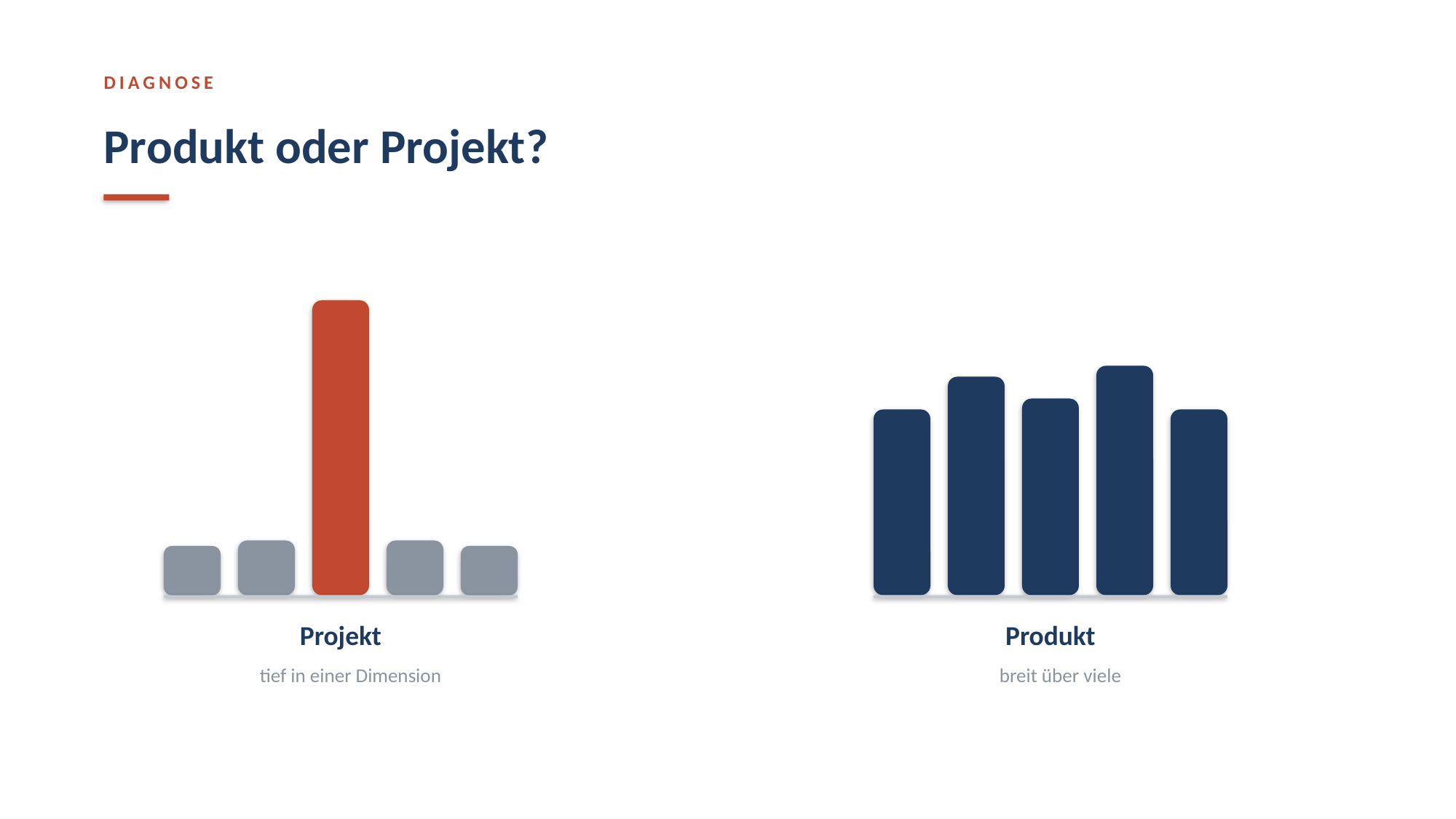

DIAGNOSE
Produkt oder Projekt?

Projekt
Produkt
tief in einer Dimension
breit über viele